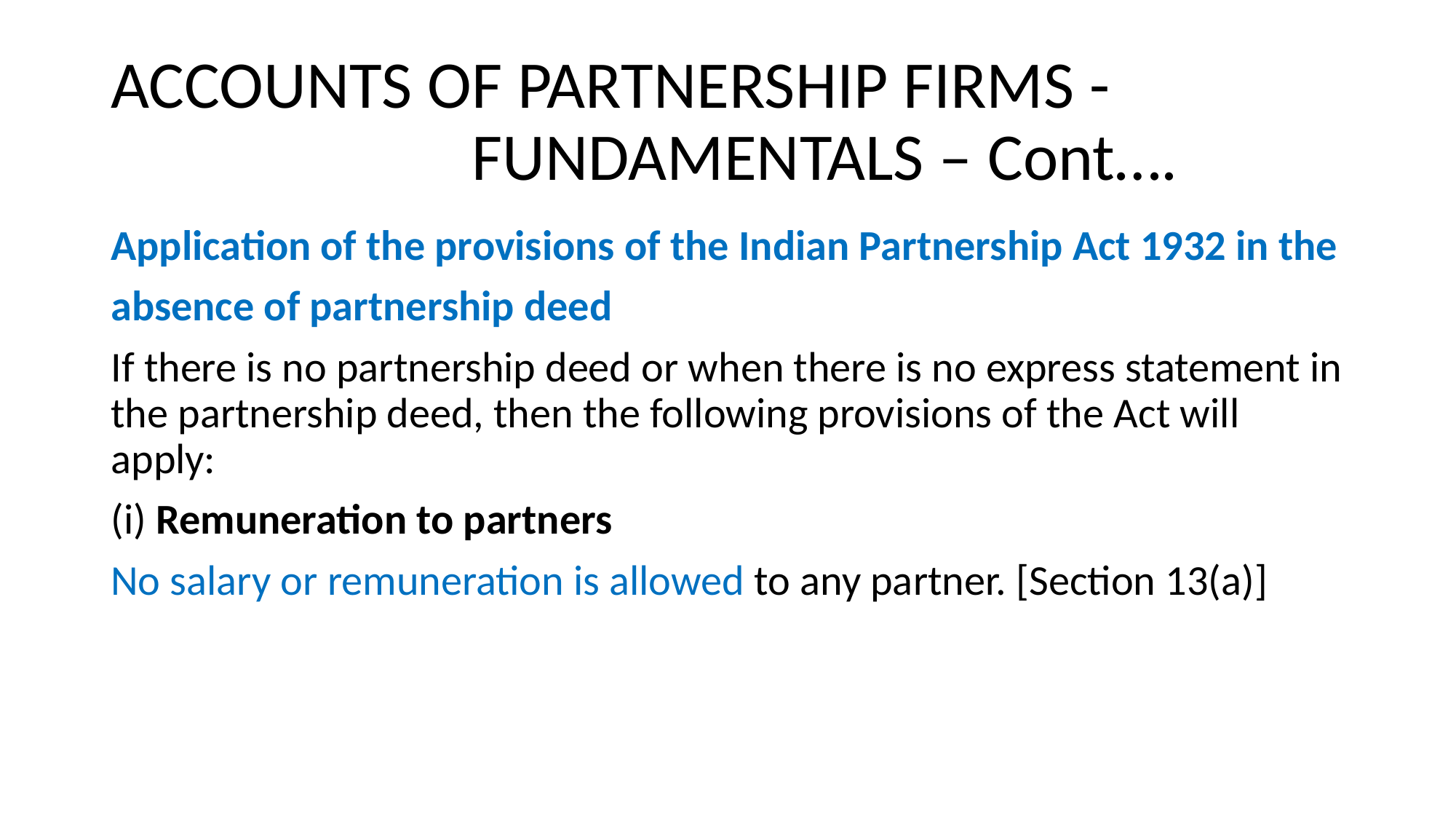

# ACCOUNTS OF PARTNERSHIP FIRMS - FUNDAMENTALS – Cont….
Application of the provisions of the Indian Partnership Act 1932 in the
absence of partnership deed
If there is no partnership deed or when there is no express statement in the partnership deed, then the following provisions of the Act will apply:
(i) Remuneration to partners
No salary or remuneration is allowed to any partner. [Section 13(a)]